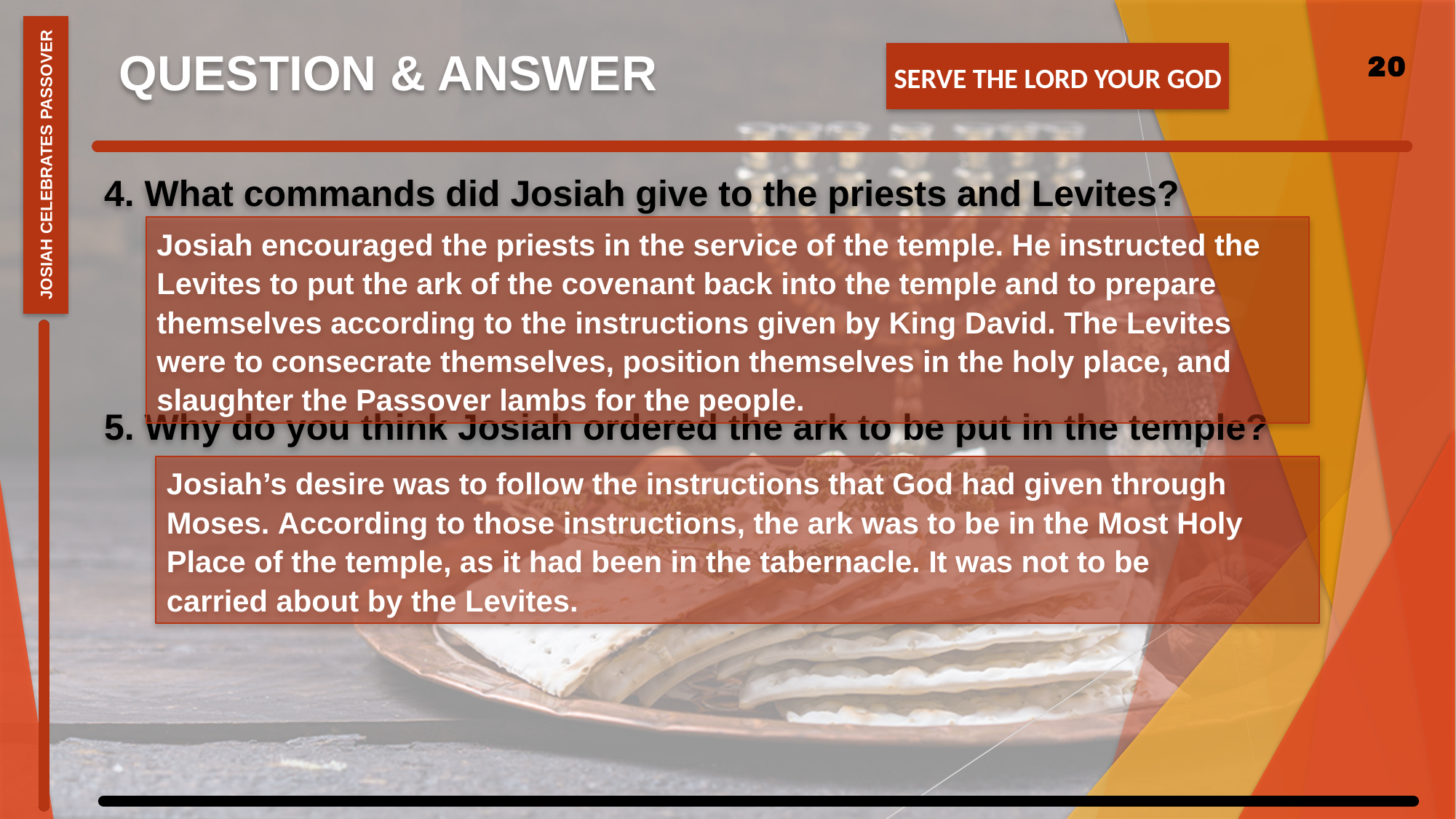

QUESTION & ANSWER
20
SERVE THE LORD YOUR GOD
Josiah Celebrates Passover

4. What commands did Josiah give to the priests and Levites?

5. Why do you think Josiah ordered the ark to be put in the temple?

Josiah encouraged the priests in the service of the temple. He instructed the Levites to put the ark of the covenant back into the temple and to prepare themselves according to the instructions given by King David. The Levites were to consecrate themselves, position themselves in the holy place, and slaughter the Passover lambs for the people.

Josiah’s desire was to follow the instructions that God had given through Moses. According to those instructions, the ark was to be in the Most Holy Place of the temple, as it had been in the tabernacle. It was not to be carried about by the Levites.